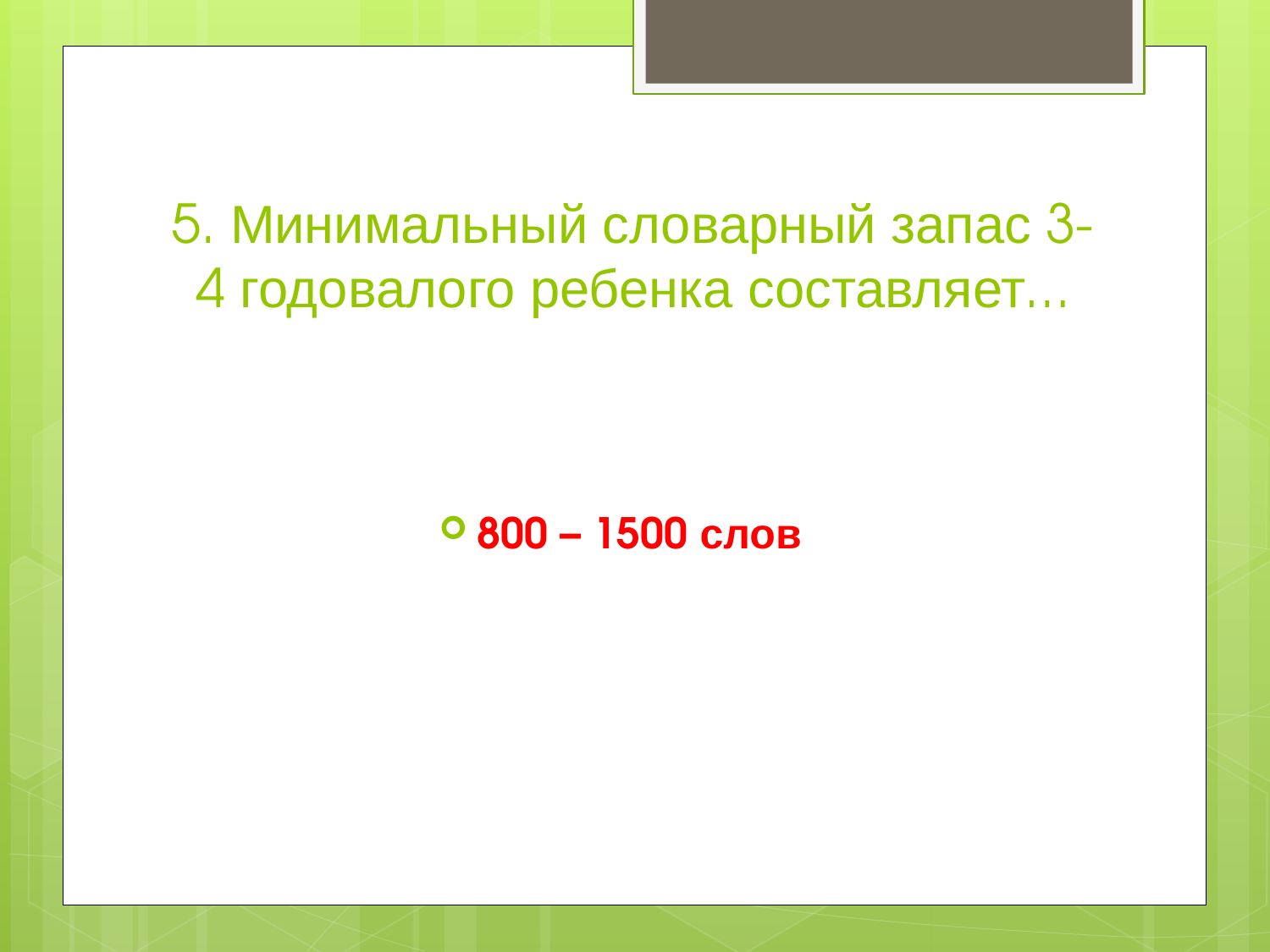

# 5. Минимальный словарный запас 3-4 годовалого ребенка составляет…

800 – 1500 слов